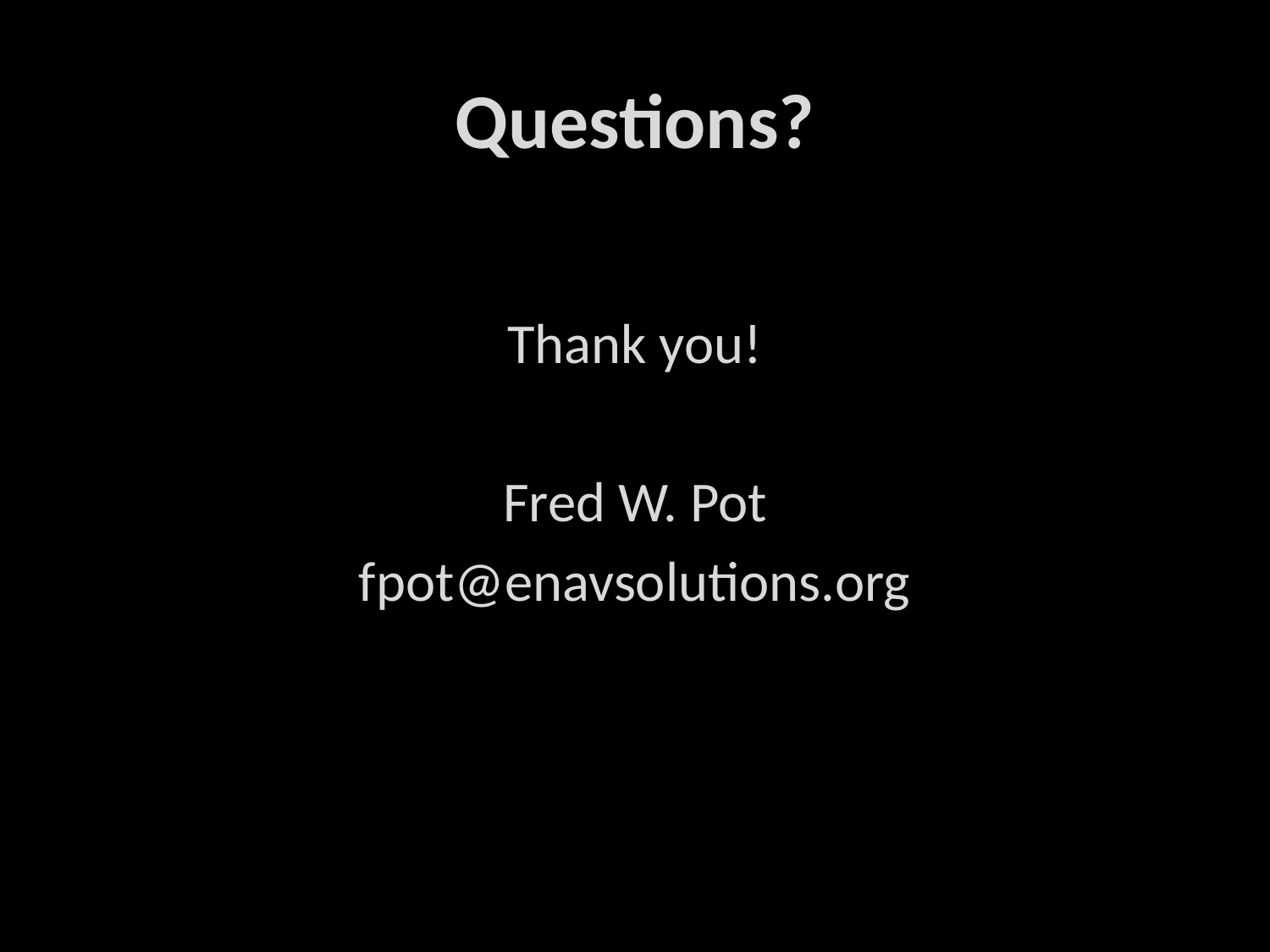

# Questions?

Thank you!

Fred W. Pot
fpot@enavsolutions.org